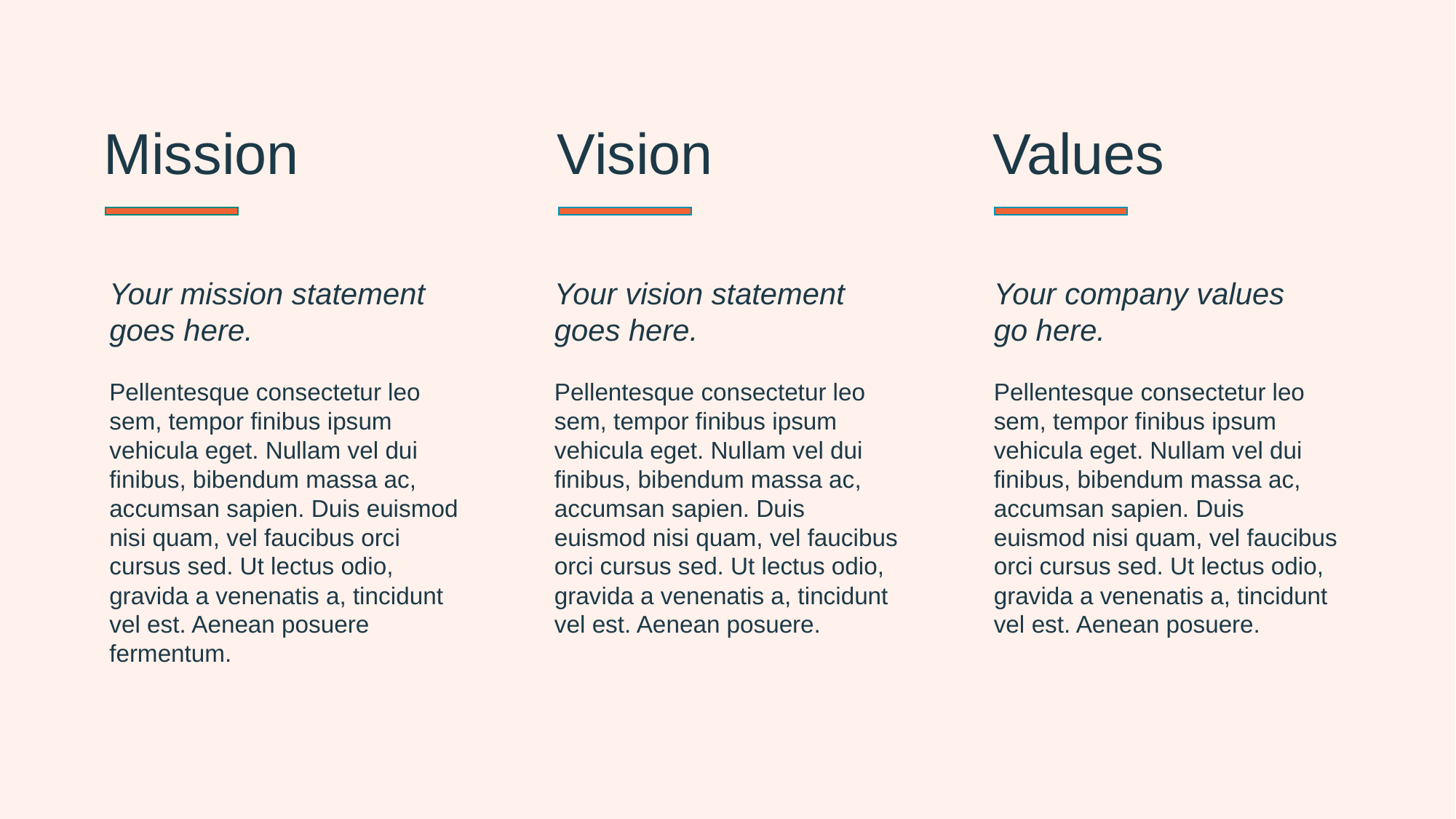

Mission
Vision
Values

Your mission statement goes here.

Pellentesque consectetur leo sem, tempor finibus ipsum vehicula eget. Nullam vel dui finibus, bibendum massa ac, accumsan sapien. Duis euismod nisi quam, vel faucibus orci cursus sed. Ut lectus odio, gravida a venenatis a, tincidunt vel est. Aenean posuere fermentum.
Your vision statement goes here.

Pellentesque consectetur leo sem, tempor finibus ipsum vehicula eget. Nullam vel dui finibus, bibendum massa ac, accumsan sapien. Duis euismod nisi quam, vel faucibus orci cursus sed. Ut lectus odio, gravida a venenatis a, tincidunt vel est. Aenean posuere.
Your company values
go here.

Pellentesque consectetur leo sem, tempor finibus ipsum vehicula eget. Nullam vel dui finibus, bibendum massa ac, accumsan sapien. Duis euismod nisi quam, vel faucibus orci cursus sed. Ut lectus odio, gravida a venenatis a, tincidunt vel est. Aenean posuere.